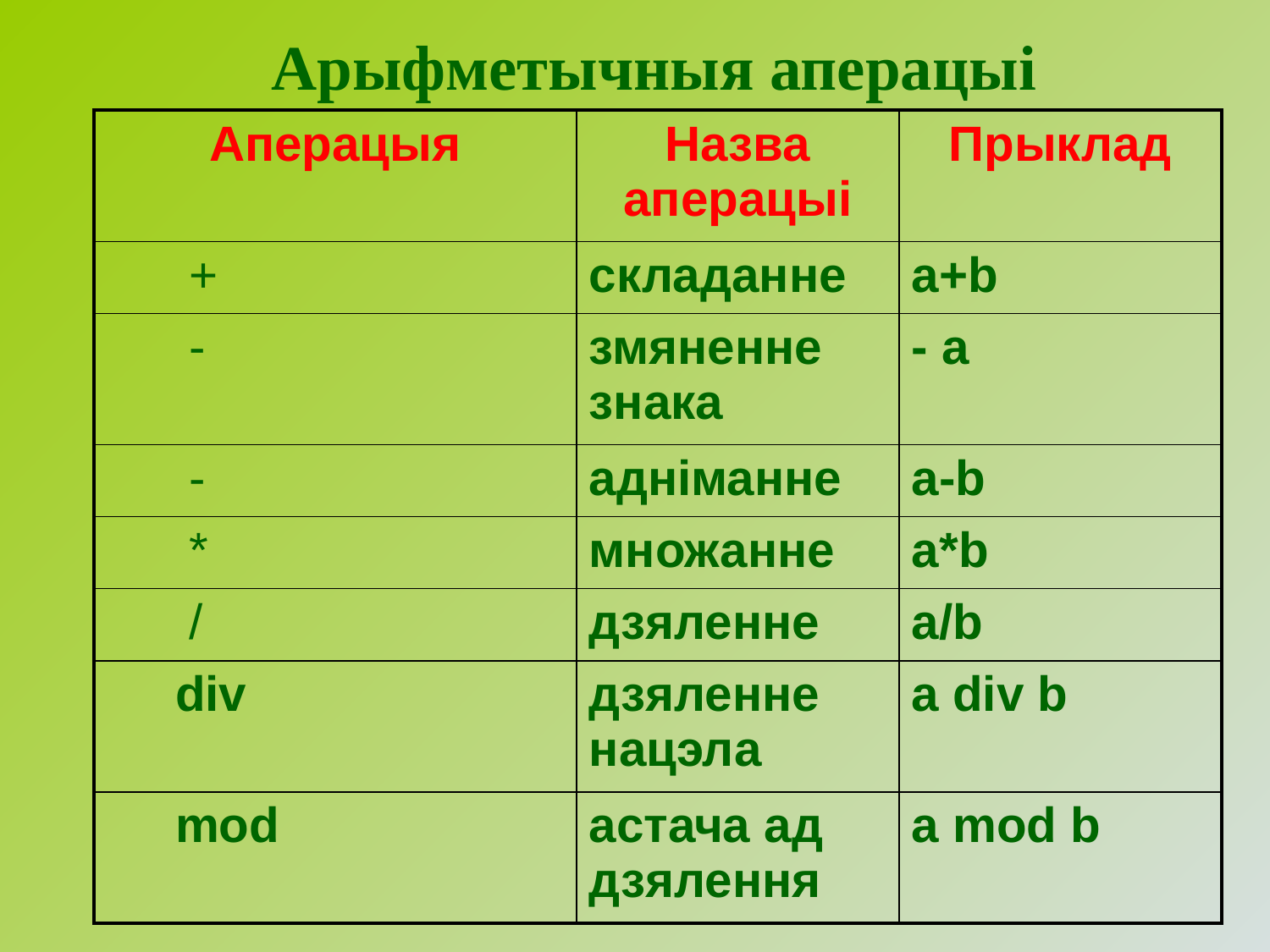

Арыфметычныя аперацыі
| Аперацыя | Назва аперацыі | Прыклад |
| --- | --- | --- |
| + | складанне | a+b |
| - | змяненне знака | - a |
| - | адніманне | a-b |
| \* | множанне | a\*b |
| / | дзяленне | a/b |
| div | дзяленне нацэла | a div b |
| mod | астача ад дзялення | a mod b |